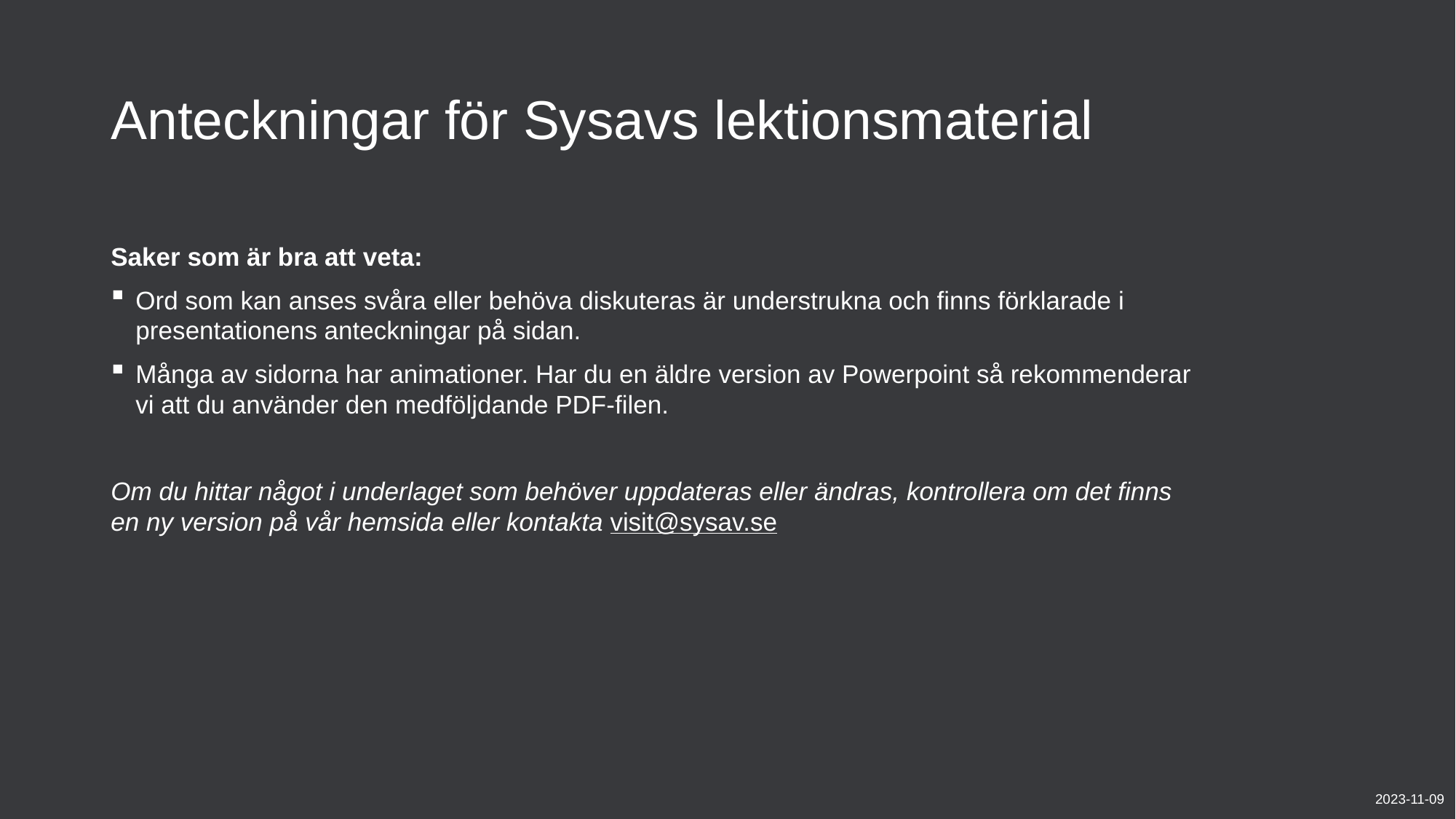

# Anteckningar för Sysavs lektionsmaterial

Saker som är bra att veta:
Ord som kan anses svåra eller behöva diskuteras är understrukna och finns förklarade i presentationens anteckningar på sidan.
Många av sidorna har animationer. Har du en äldre version av Powerpoint så rekommenderar vi att du använder den medföljdande PDF-filen.

Om du hittar något i underlaget som behöver uppdateras eller ändras, kontrollera om det finns en ny version på vår hemsida eller kontakta visit@sysav.se